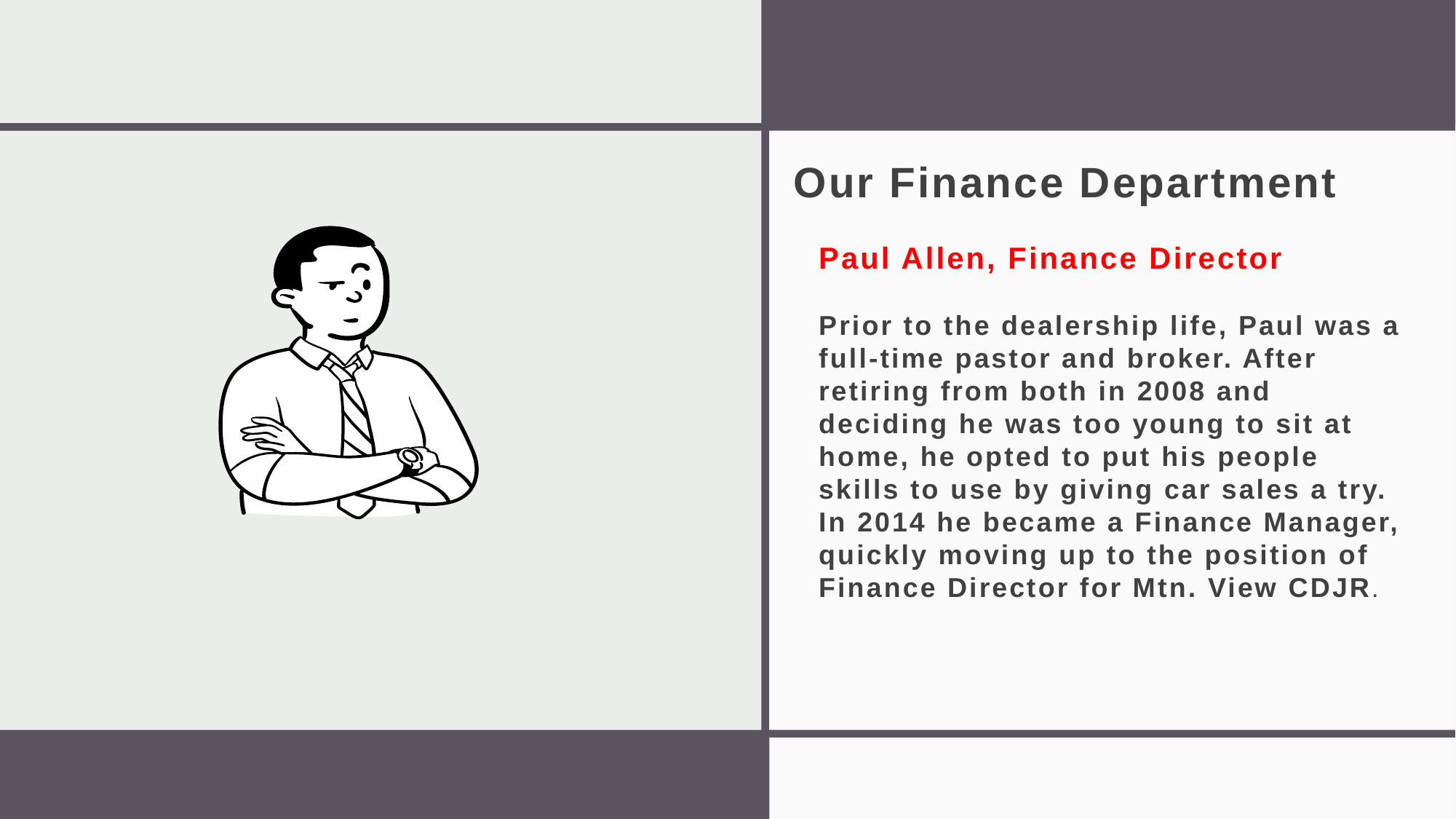

# Our Finance Department

Paul Allen, Finance Director

Prior to the dealership life, Paul was a full-time pastor and broker. After retiring from both in 2008 and deciding he was too young to sit at home, he opted to put his people skills to use by giving car sales a try. In 2014 he became a Finance Manager, quickly moving up to the position of Finance Director for Mtn. View CDJR.